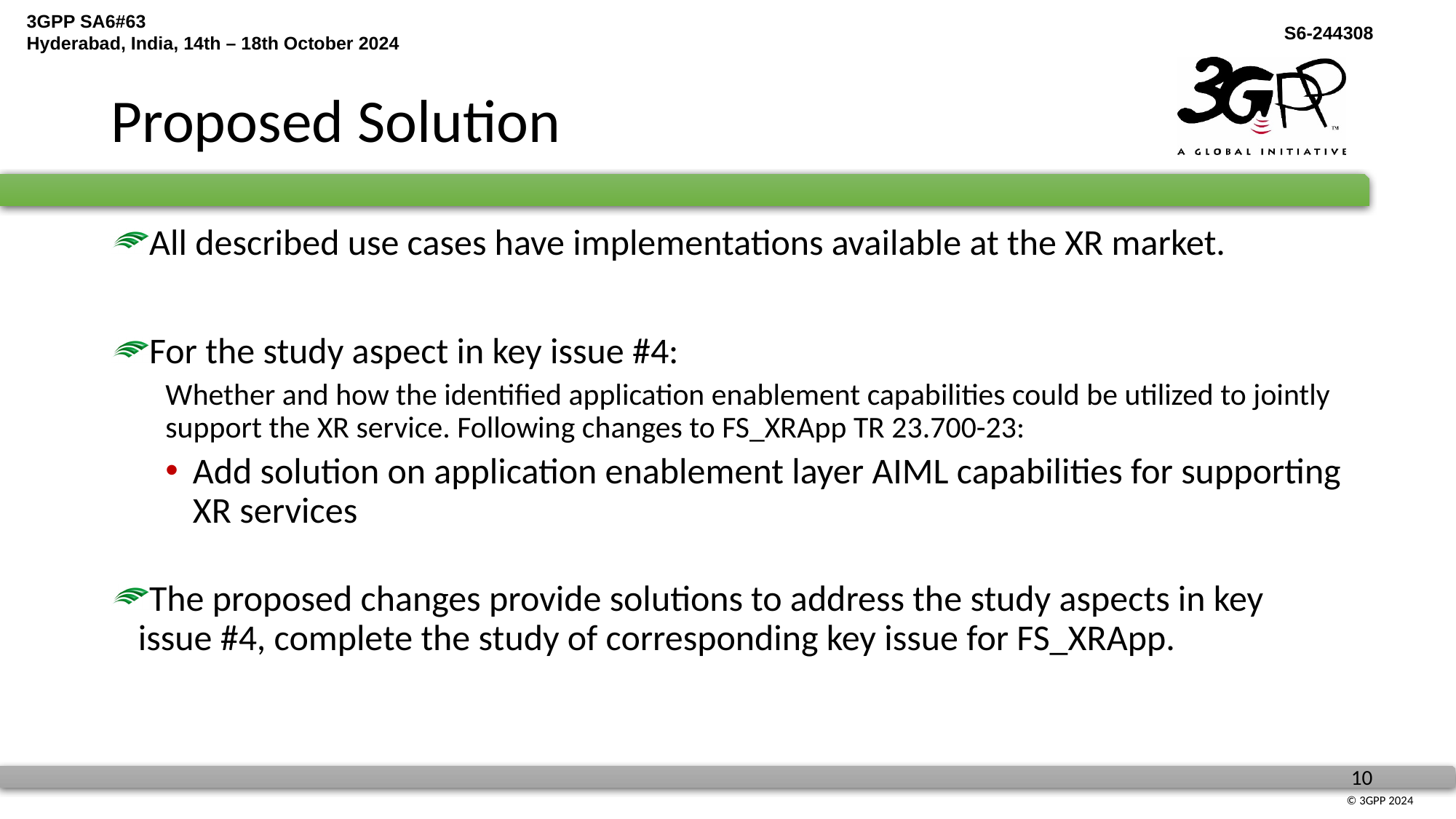

# Proposed Solution
All described use cases have implementations available at the XR market.

For the study aspect in key issue #4:
Whether and how the identified application enablement capabilities could be utilized to jointly support the XR service. Following changes to FS_XRApp TR 23.700-23:
Add solution on application enablement layer AIML capabilities for supporting XR services

The proposed changes provide solutions to address the study aspects in key issue #4, complete the study of corresponding key issue for FS_XRApp.